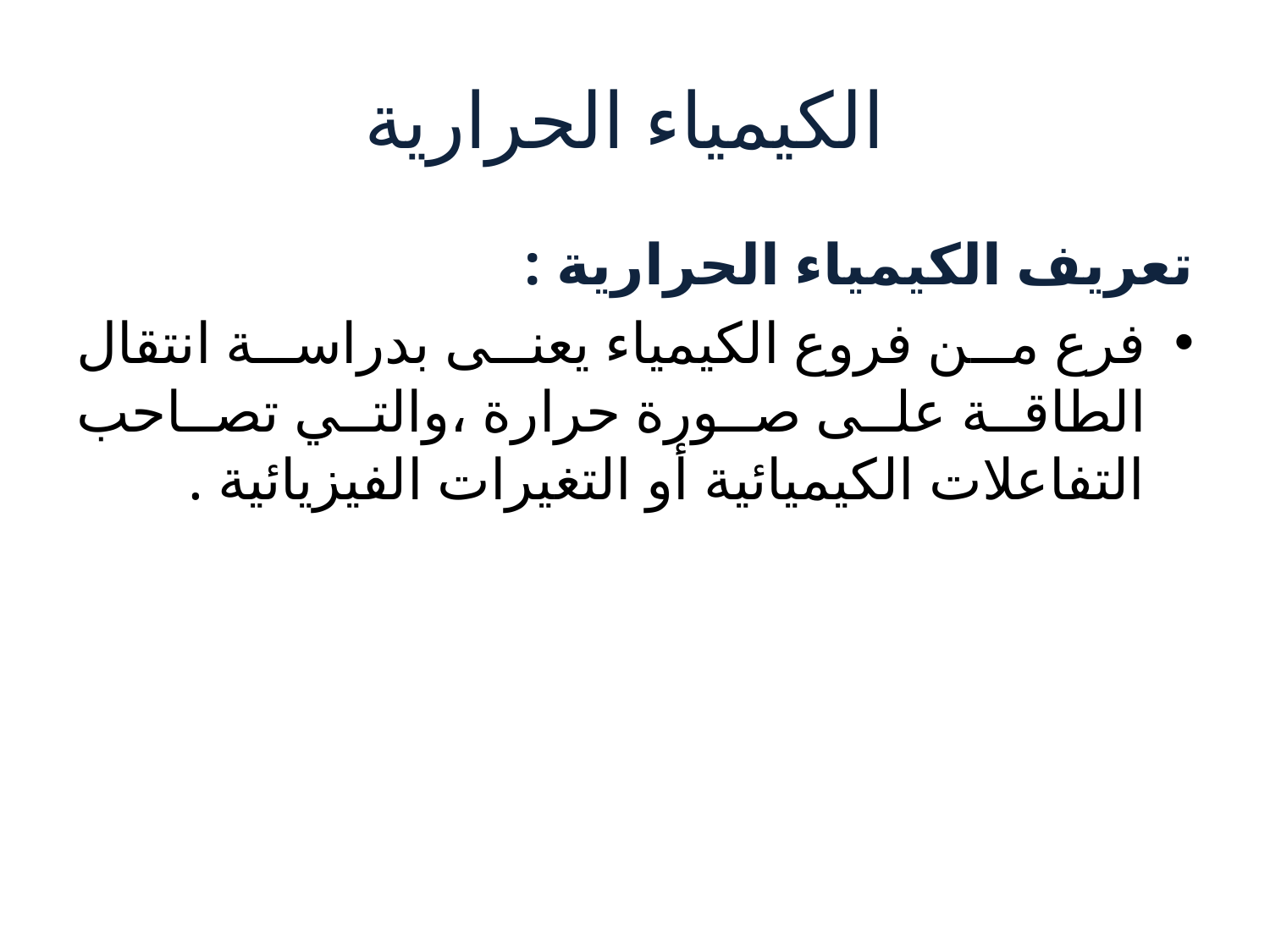

# الكيمياء الحرارية
تعريف الكيمياء الحرارية :
فرع من فروع الكيمياء يعنى بدراسة انتقال الطاقة على صورة حرارة ،والتي تصاحب التفاعلات الكيميائية أو التغيرات الفيزيائية .